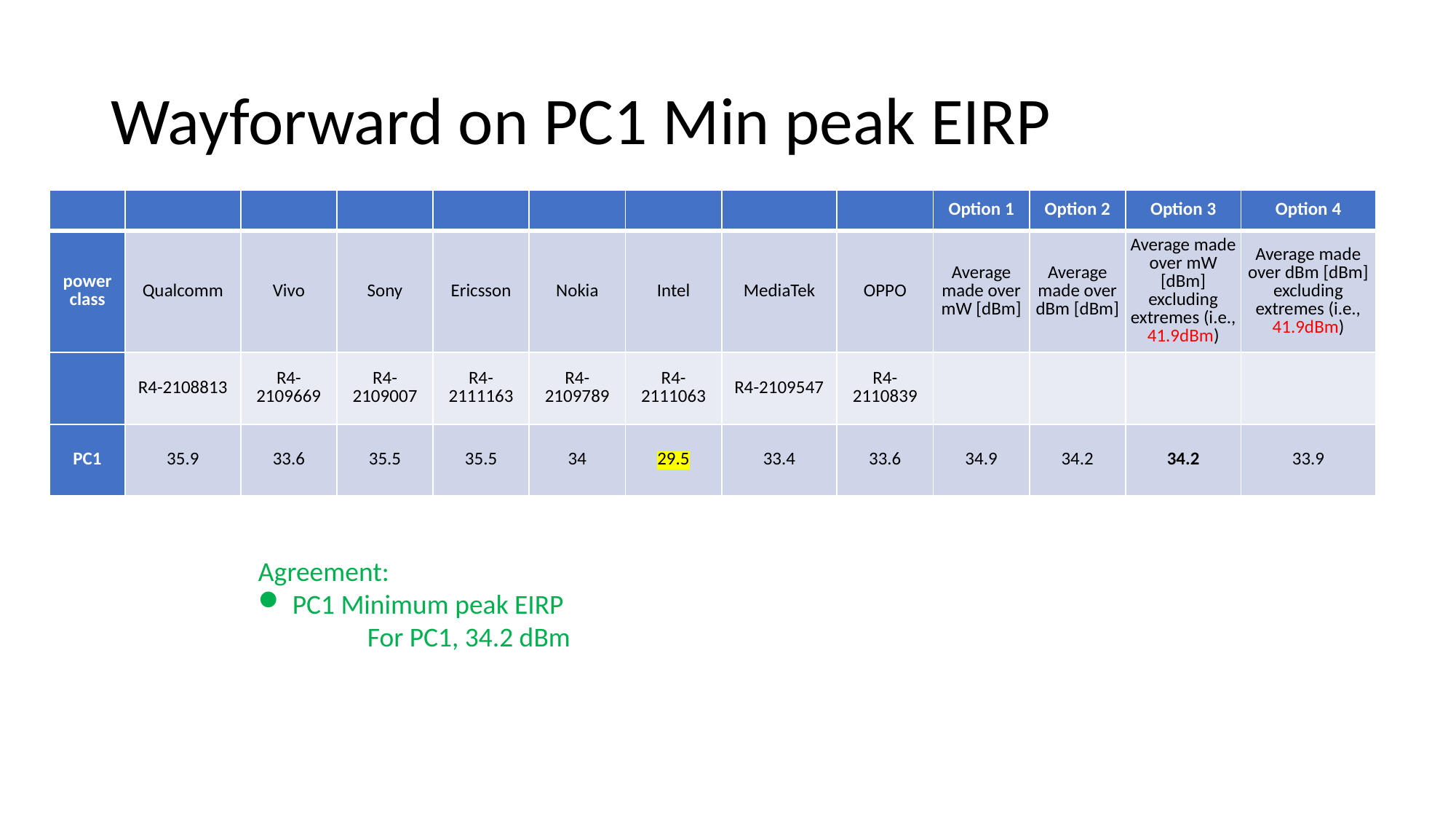

# Wayforward on PC1 Min peak EIRP
|  |  |  |  |  |  |  |  |  | Option 1 | Option 2 | Option 3 | Option 4 |
| --- | --- | --- | --- | --- | --- | --- | --- | --- | --- | --- | --- | --- |
| power class | Qualcomm | Vivo | Sony | Ericsson | Nokia | Intel | MediaTek | OPPO | Average made over mW [dBm] | Average made over dBm [dBm] | Average made over mW [dBm] excluding extremes (i.e., 41.9dBm) | Average made over dBm [dBm] excluding extremes (i.e., 41.9dBm) |
|  | R4-2108813 | R4-2109669 | R4-2109007 | R4-2111163 | R4-2109789 | R4-2111063 | R4-2109547 | R4-2110839 |  |  |  |  |
| PC1 | 35.9 | 33.6 | 35.5 | 35.5 | 34 | 29.5 | 33.4 | 33.6 | 34.9 | 34.2 | 34.2 | 33.9 |
Agreement:
PC1 Minimum peak EIRP
For PC1, 34.2 dBm